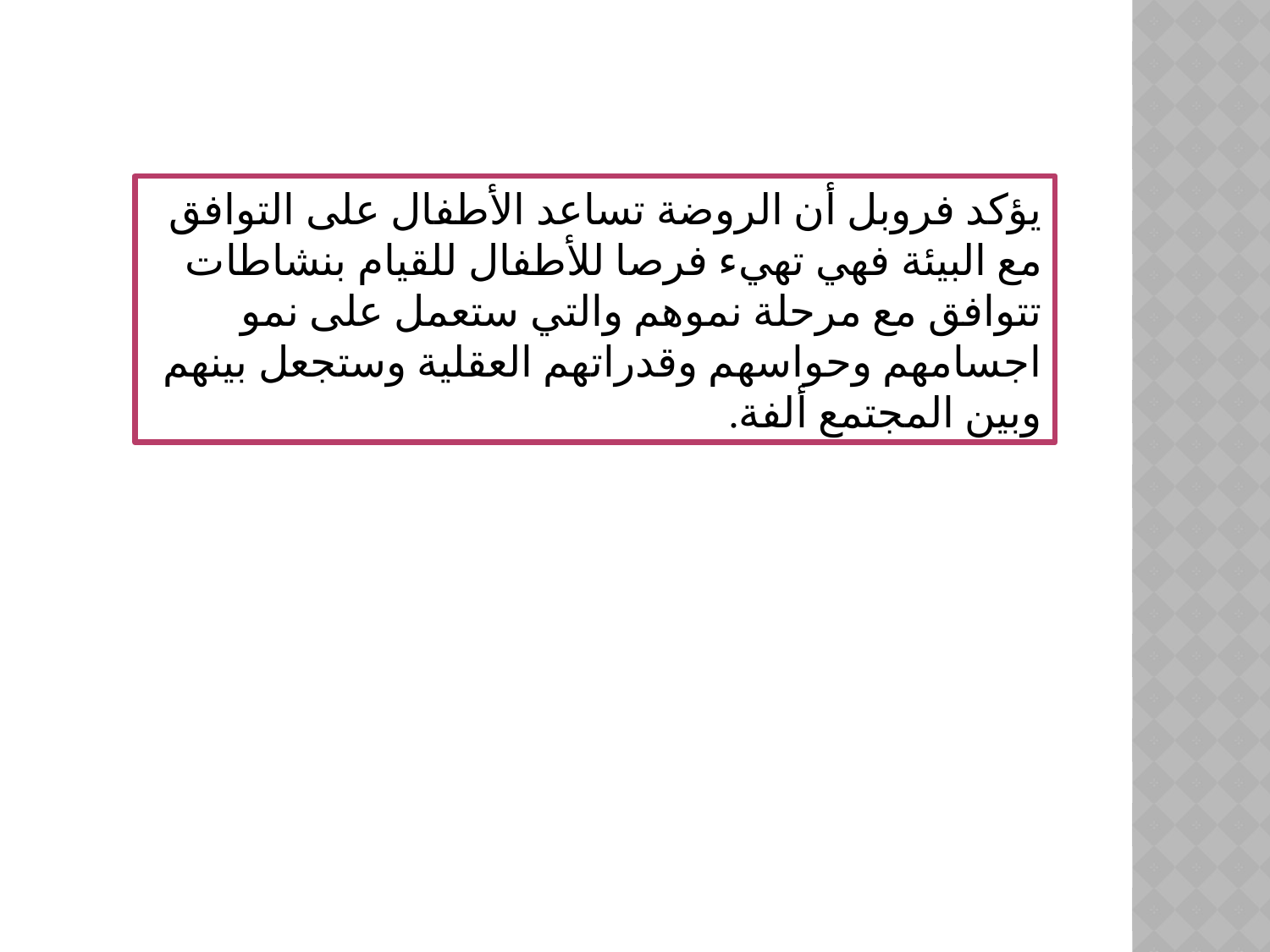

يؤكد فروبل أن الروضة تساعد الأطفال على التوافق مع البيئة فهي تهيء فرصا للأطفال للقيام بنشاطات تتوافق مع مرحلة نموهم والتي ستعمل على نمو اجسامهم وحواسهم وقدراتهم العقلية وستجعل بينهم وبين المجتمع ألفة.